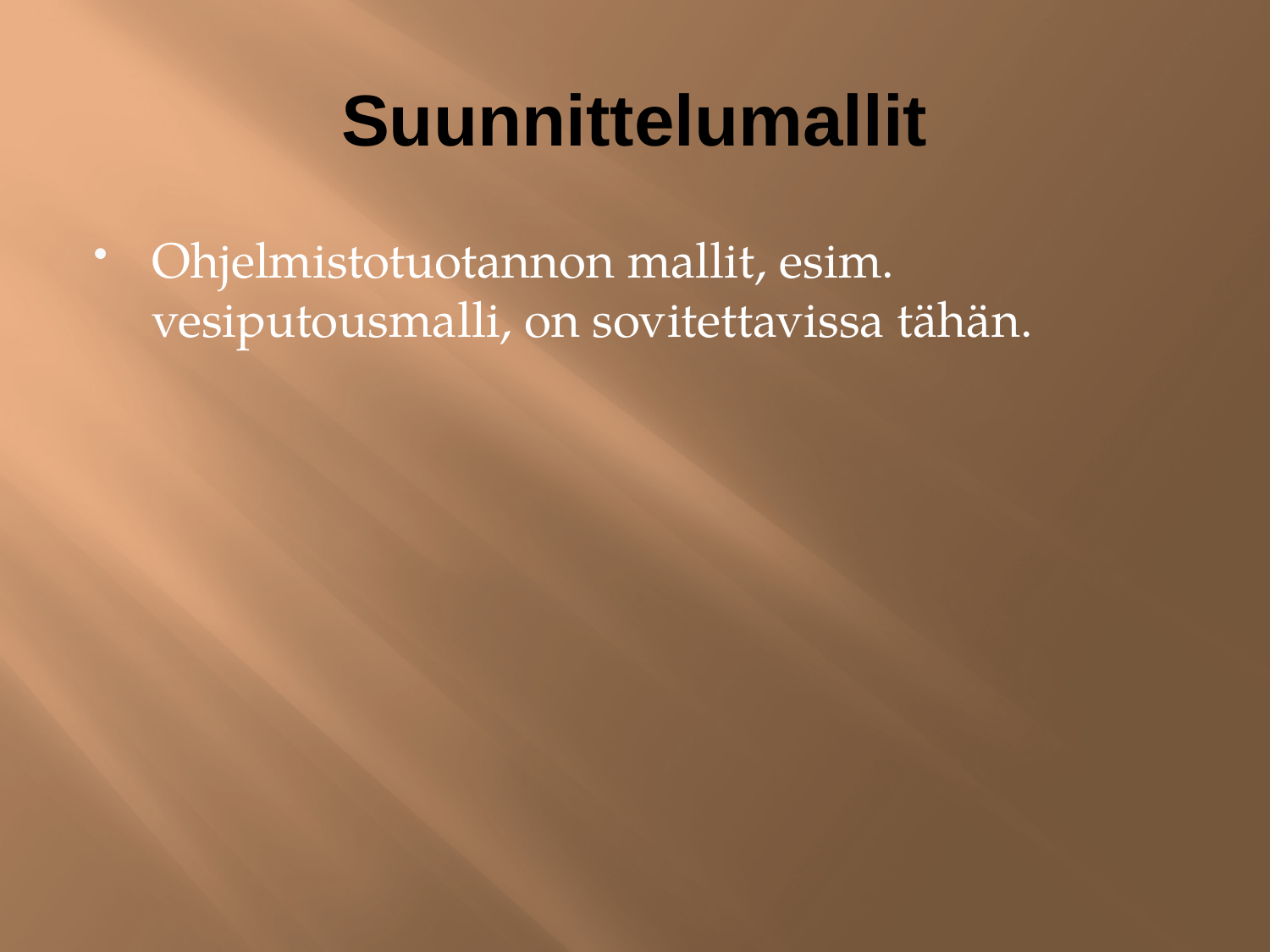

# Suunnittelumallit
Ohjelmistotuotannon mallit, esim. vesiputousmalli, on sovitettavissa tähän.